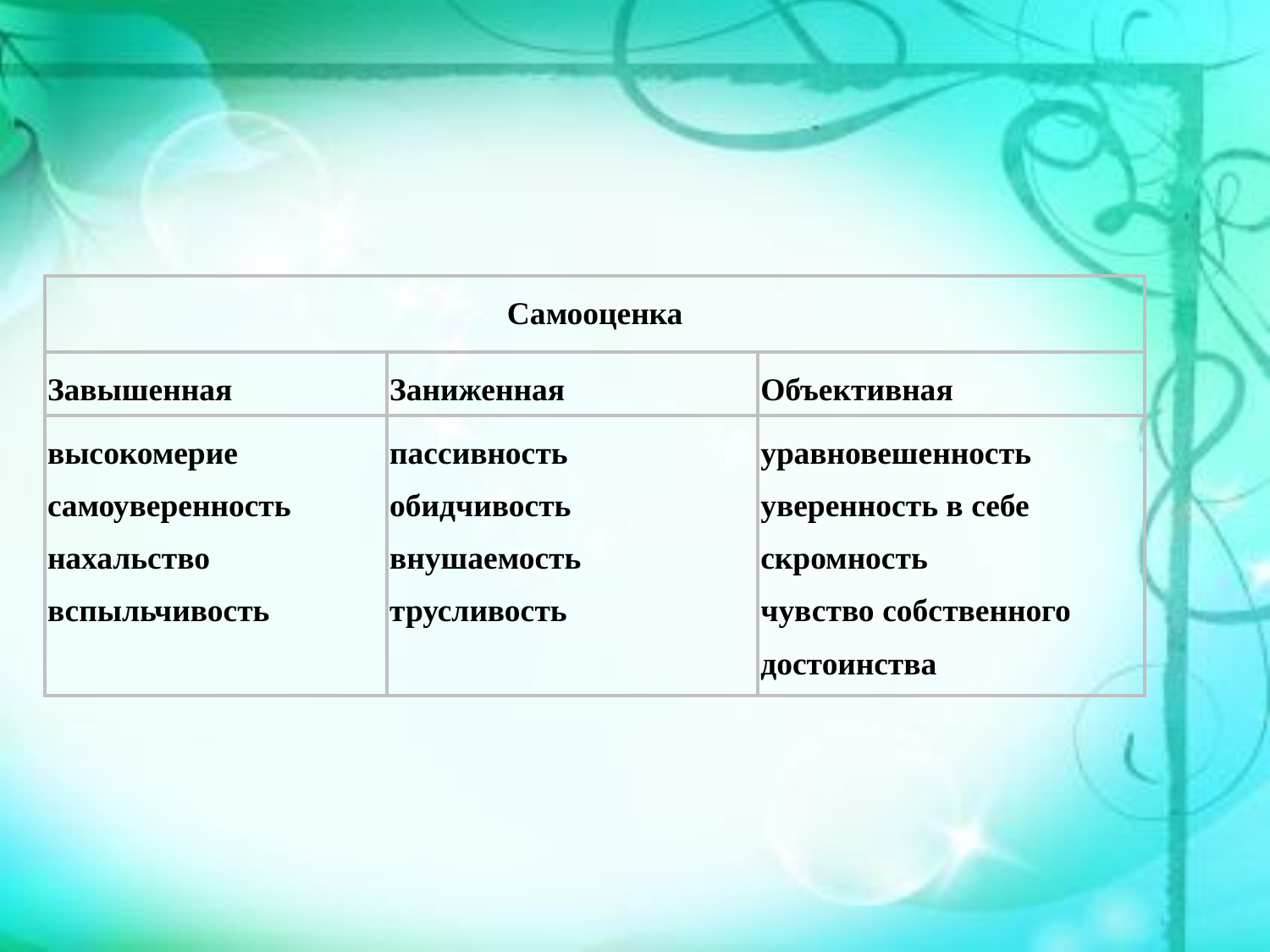

| Самооценка |  |  |
| --- | --- | --- |
| Завышенная | Заниженная | Объективная |
| высокомерие самоуверенность нахальство вспыльчивость | пассивность обидчивость внушаемость трусливость | уравновешенность уверенность в себе скромность чувство собственного достоинства |